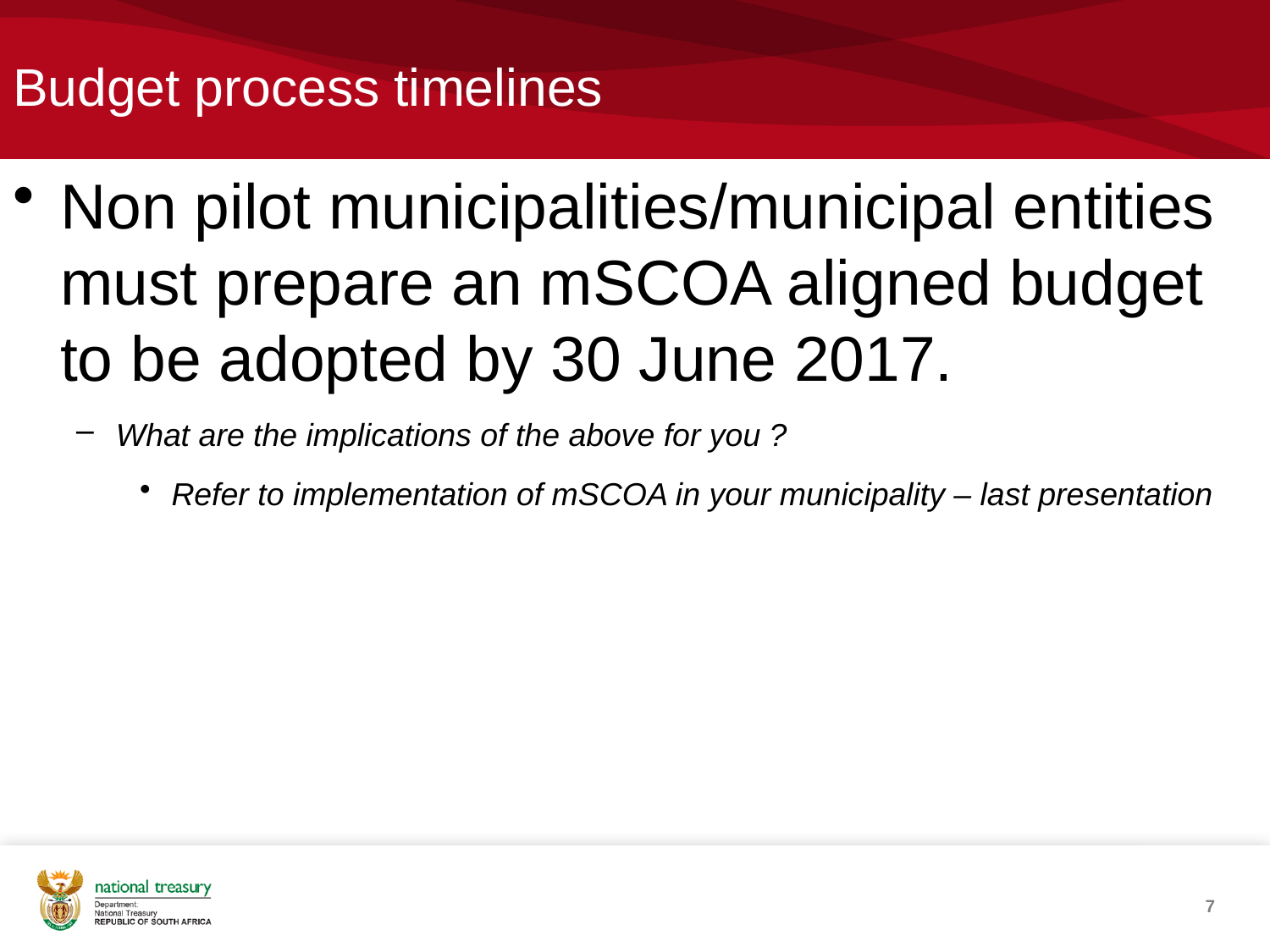

# Budget process timelines
Non pilot municipalities/municipal entities must prepare an mSCOA aligned budget to be adopted by 30 June 2017.
What are the implications of the above for you ?
Refer to implementation of mSCOA in your municipality – last presentation

7